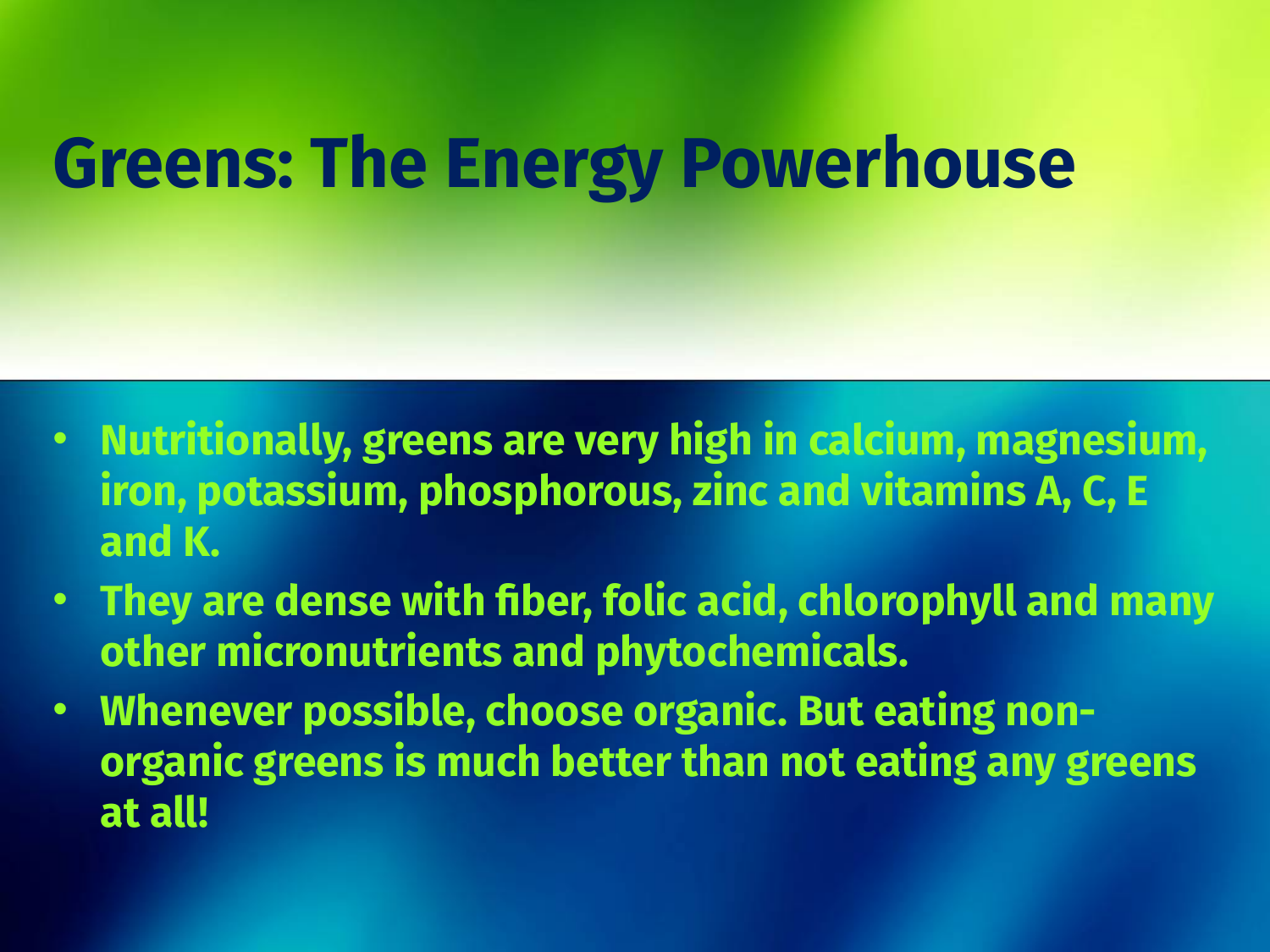

# Greens: The Energy Powerhouse
Nutritionally, greens are very high in calcium, magnesium, iron, potassium, phosphorous, zinc and vitamins A, C, E and K.
They are dense with fiber, folic acid, chlorophyll and many other micronutrients and phytochemicals.
Whenever possible, choose organic. But eating non-organic greens is much better than not eating any greens at all!